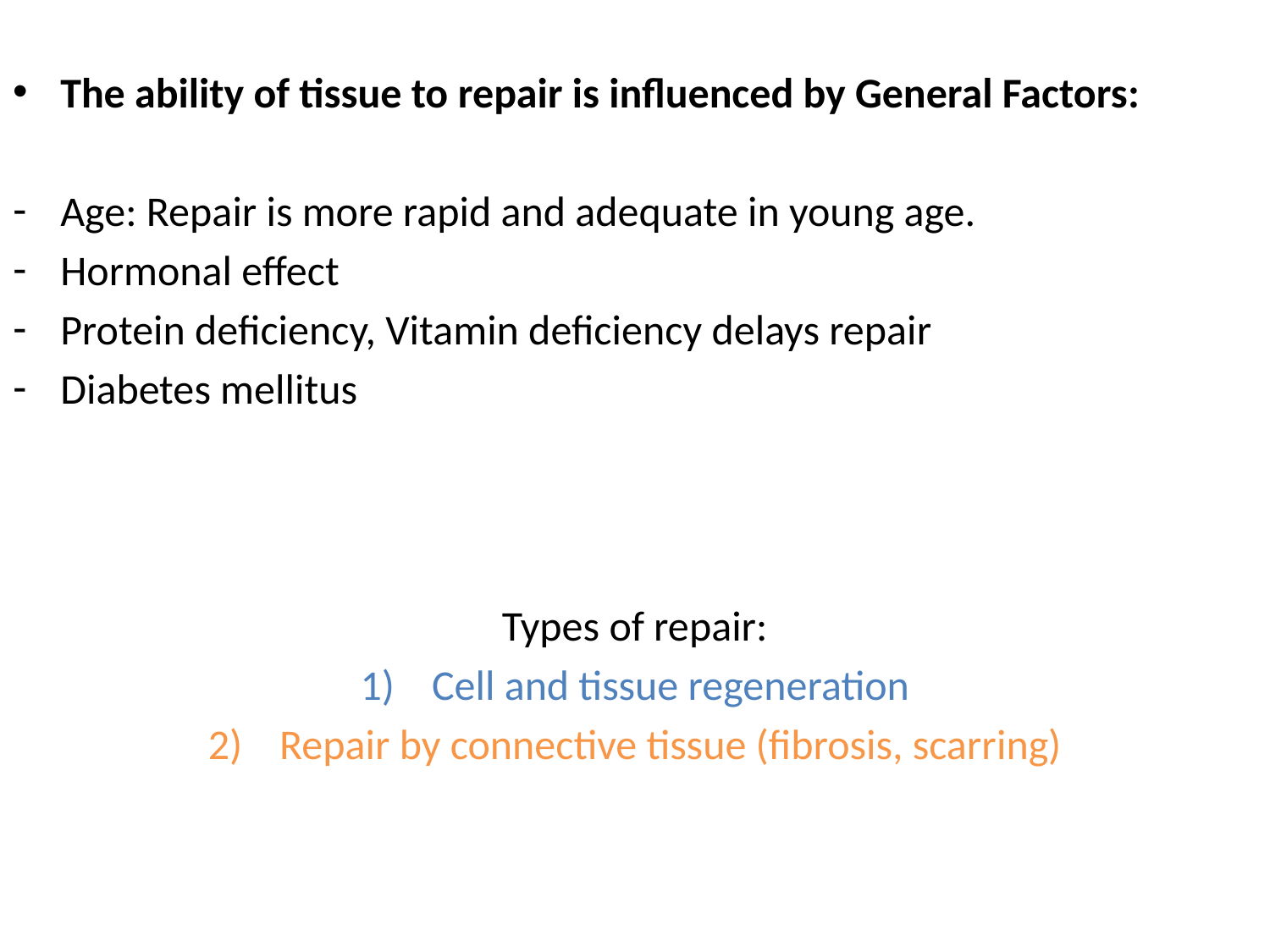

The ability of tissue to repair is influenced by General Factors:

Age: Repair is more rapid and adequate in young age.
Hormonal effect
Protein deficiency, Vitamin deficiency delays repair
Diabetes mellitus

Types of repair:
Cell and tissue regeneration
Repair by connective tissue (fibrosis, scarring)